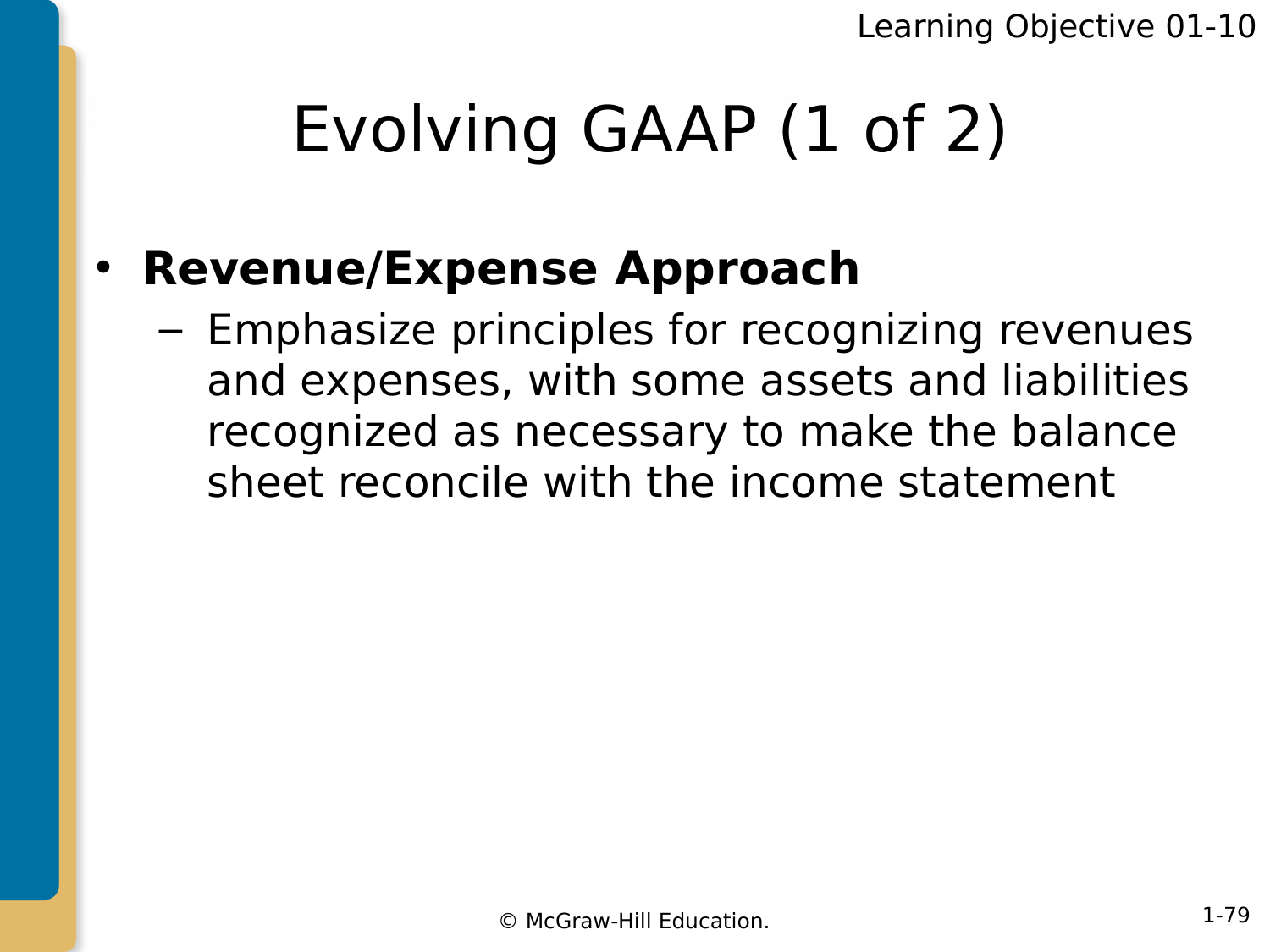

Learning Objective 01-10
# Evolving GAAP (1 of 2)
Revenue/Expense Approach
Emphasize principles for recognizing revenues and expenses, with some assets and liabilities recognized as necessary to make the balance sheet reconcile with the income statement